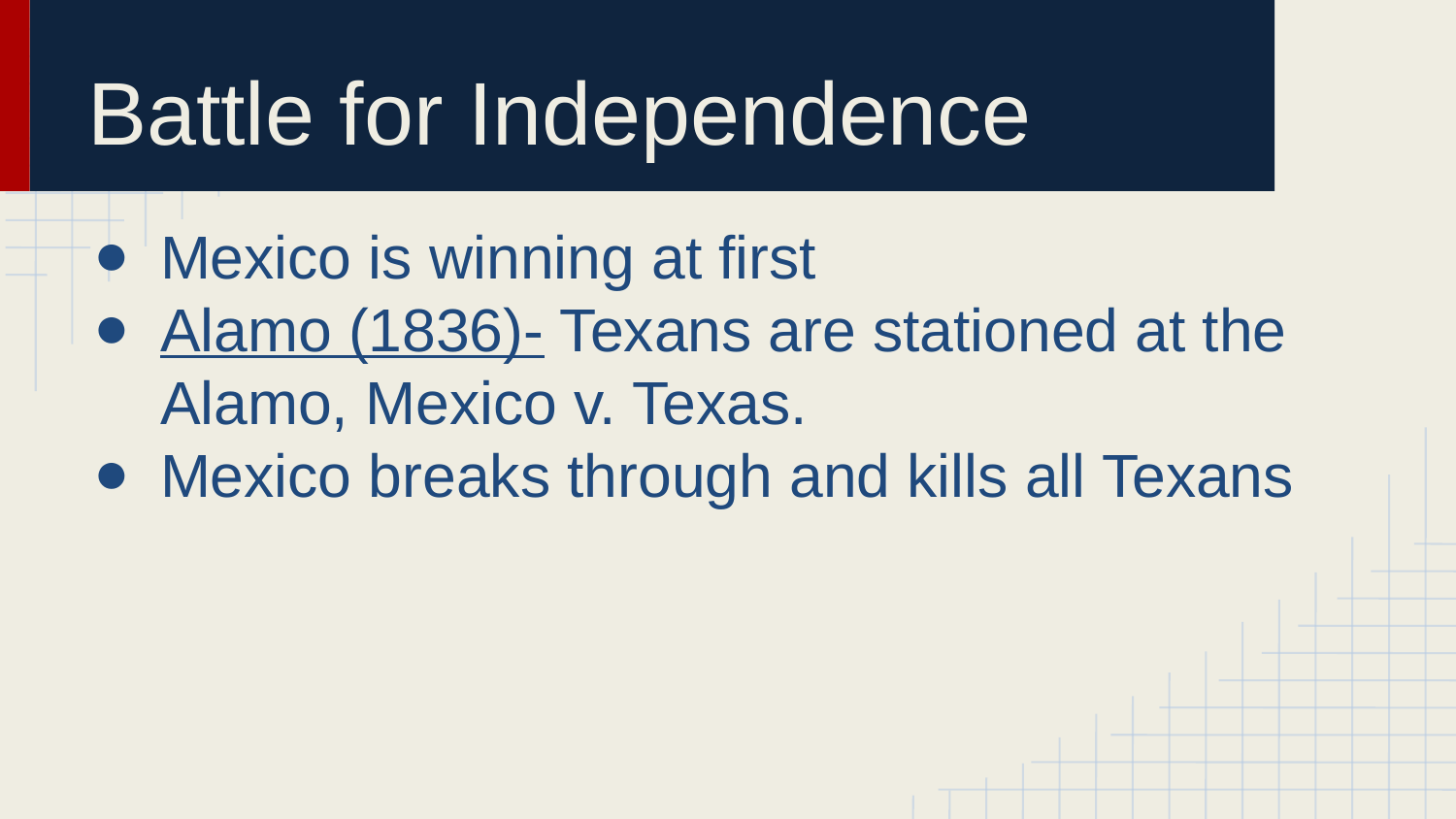

# Battle for Independence
Mexico is winning at first
Alamo (1836)- Texans are stationed at the Alamo, Mexico v. Texas.
Mexico breaks through and kills all Texans